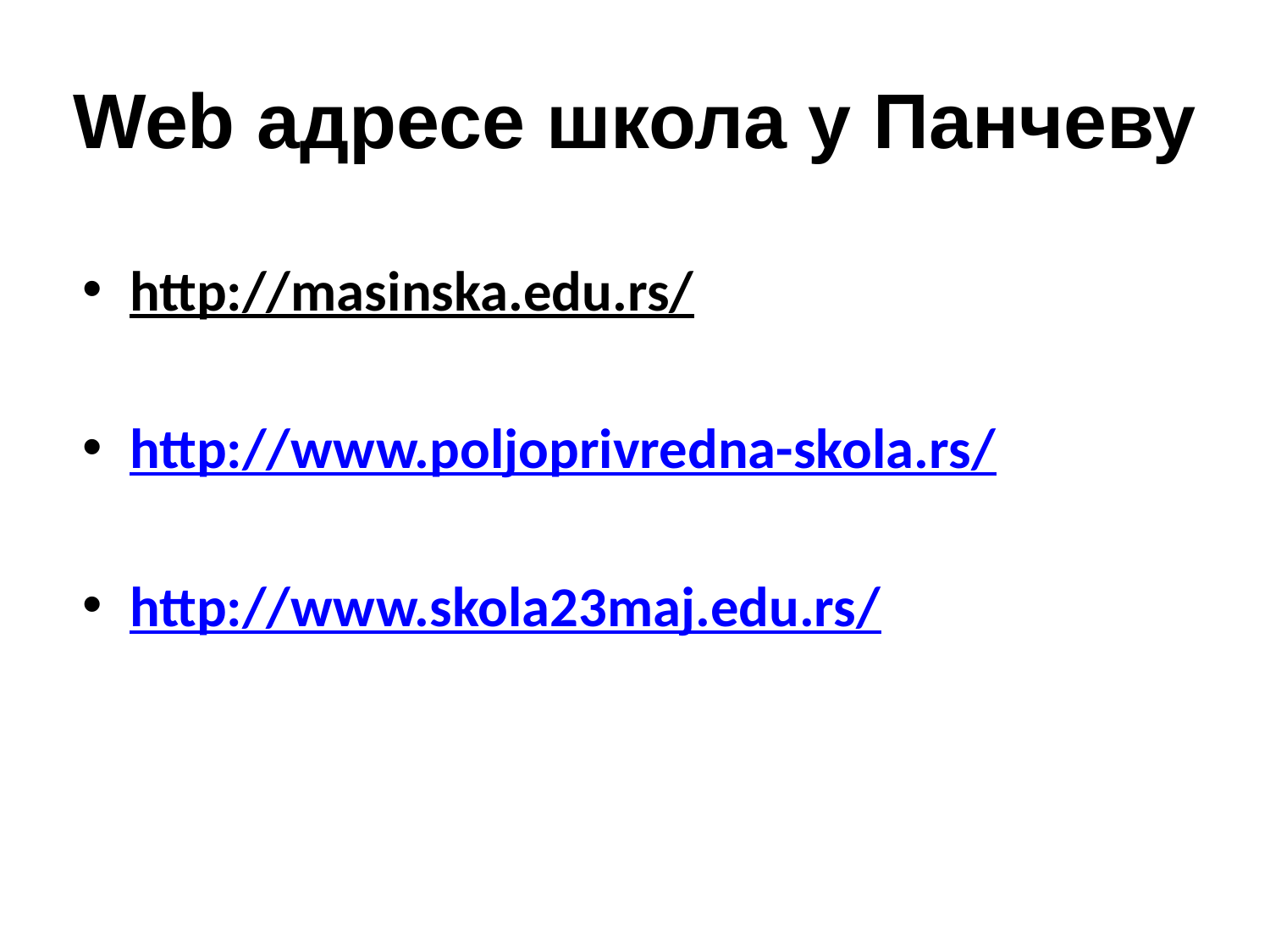

# Web адресе школа у Панчеву
http://masinska.edu.rs/

http://www.poljoprivredna-skola.rs/

http://www.skola23maj.edu.rs/